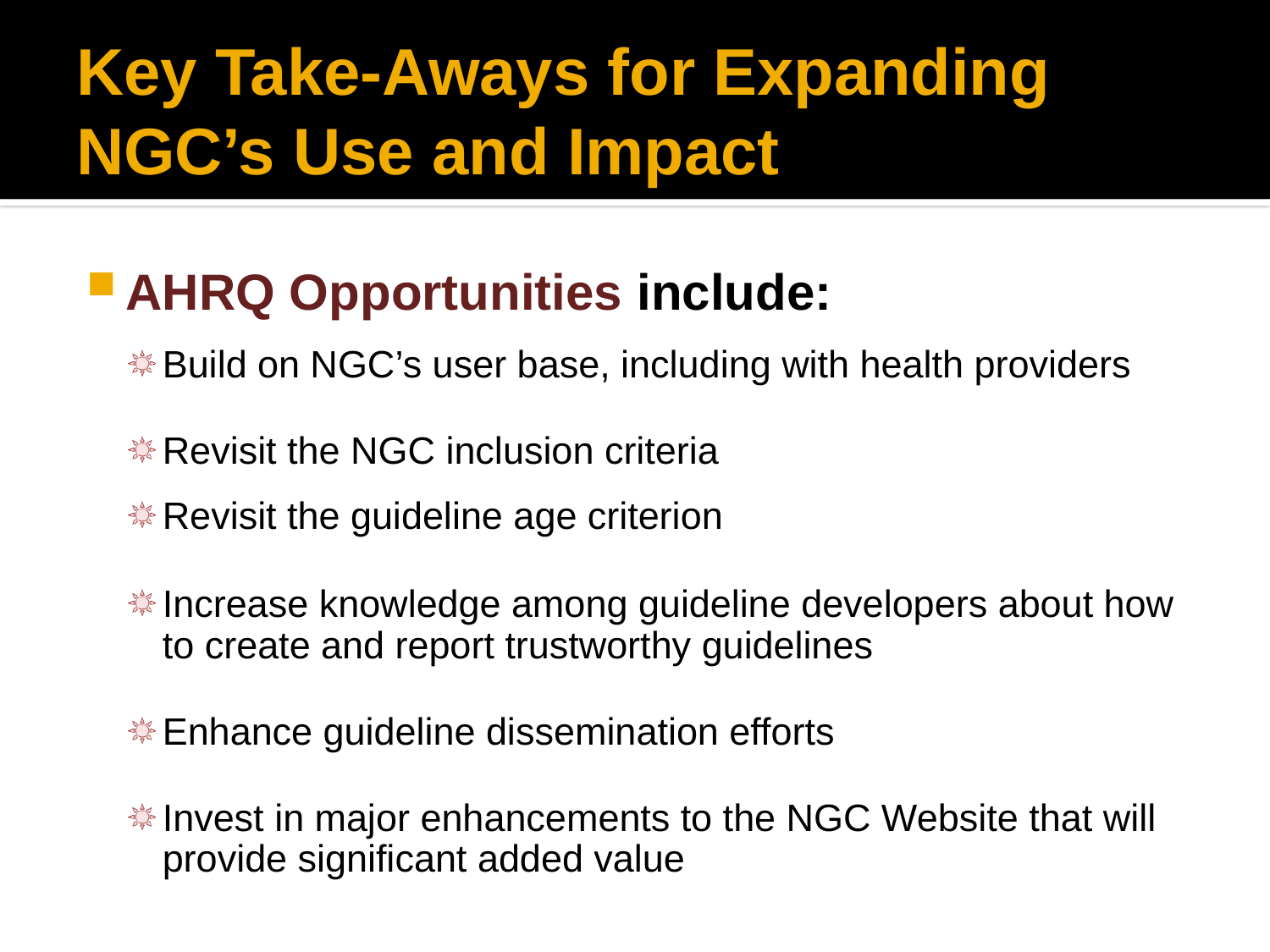

# Key Take-Aways for Expanding NGC’s Use and Impact
AHRQ Opportunities include:

Build on NGC’s user base, including with health providers

Revisit the NGC inclusion criteria

Revisit the guideline age criterion

Increase knowledge among guideline developers about how to create and report trustworthy guidelines

Enhance guideline dissemination efforts

Invest in major enhancements to the NGC Website that will provide significant added value